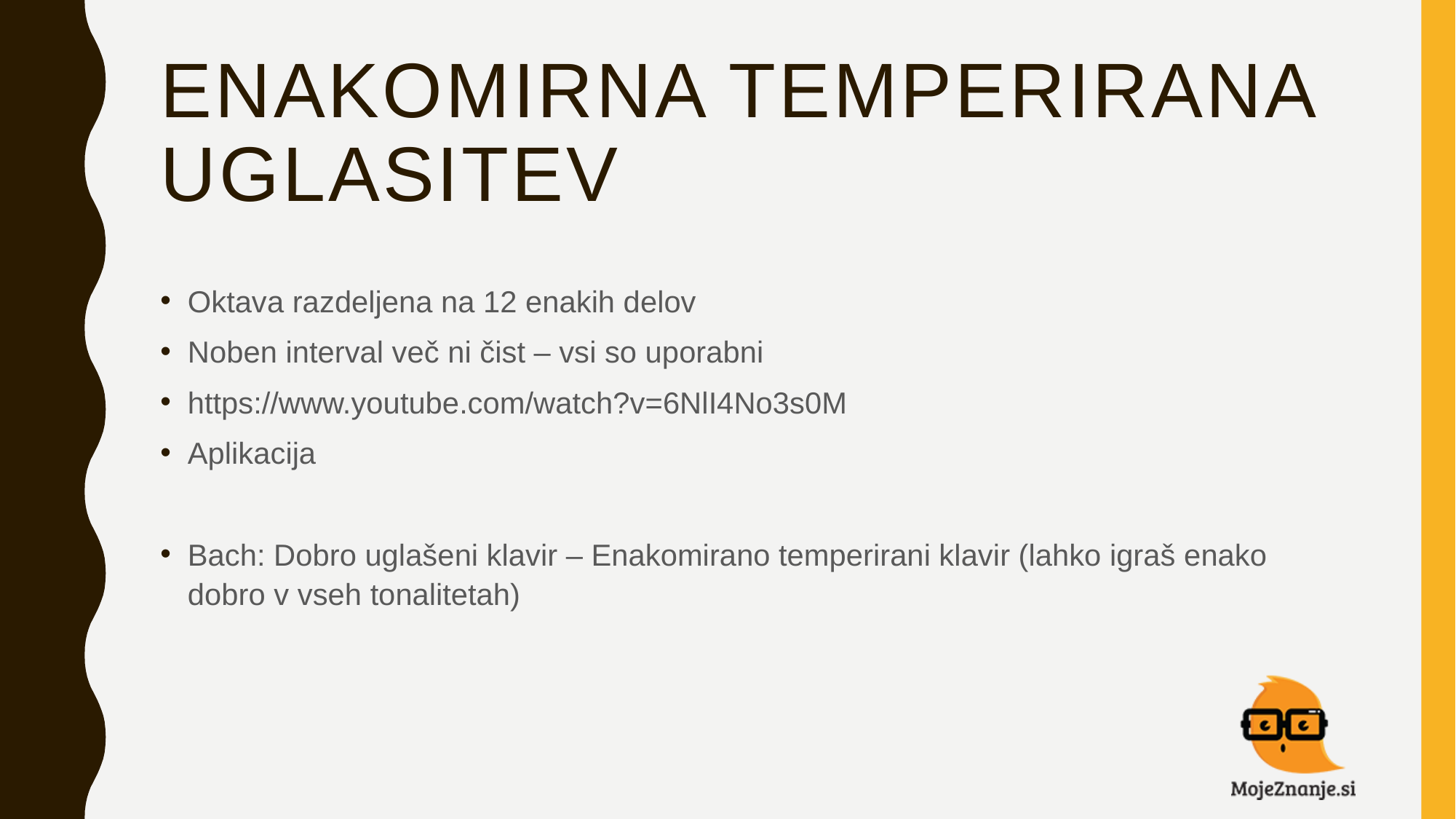

# Enakomirna temperirana uglasitev
Oktava razdeljena na 12 enakih delov
Noben interval več ni čist – vsi so uporabni
https://www.youtube.com/watch?v=6NlI4No3s0M
Aplikacija

Bach: Dobro uglašeni klavir – Enakomirano temperirani klavir (lahko igraš enako dobro v vseh tonalitetah)